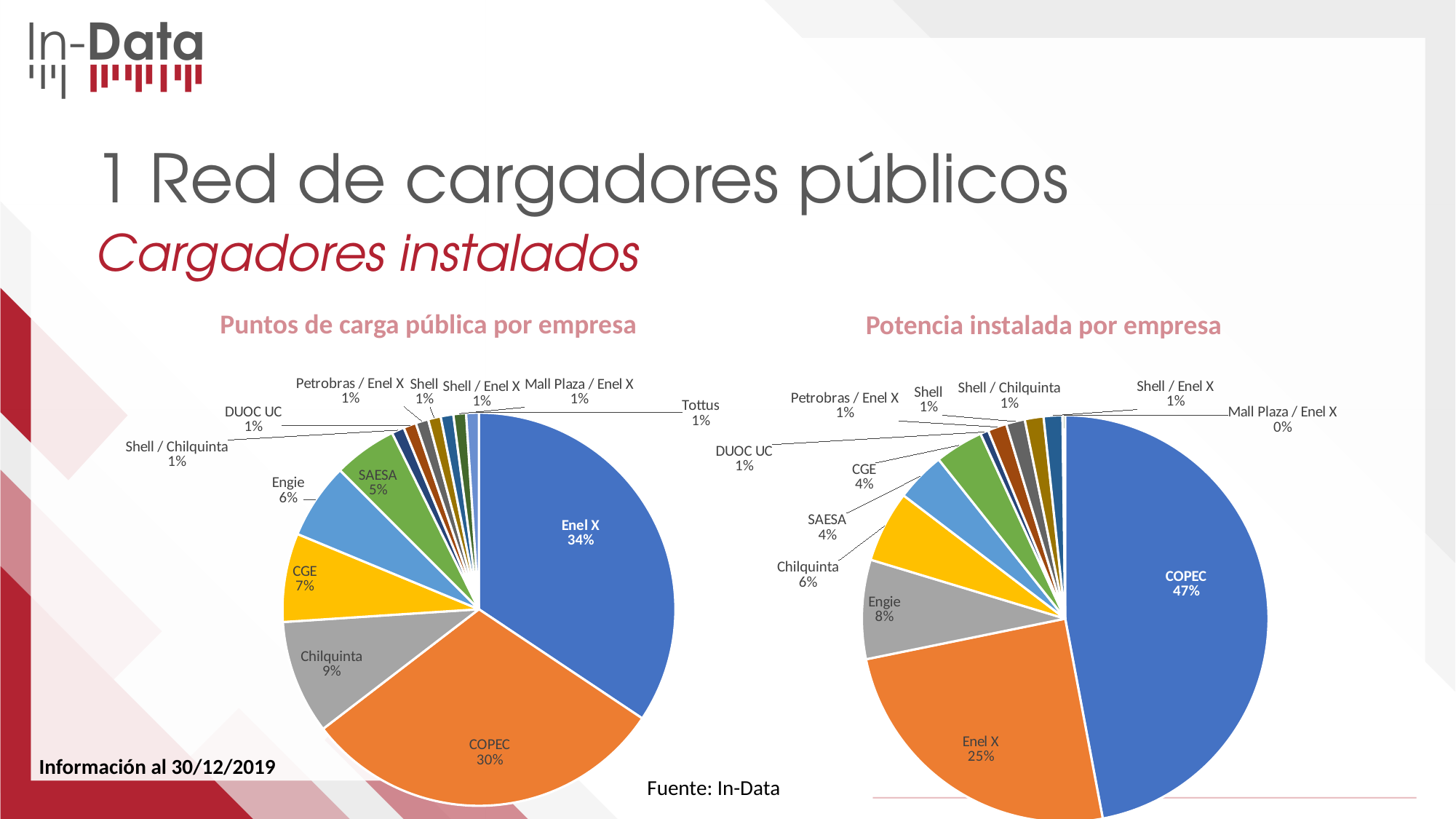

1 Red de cargadores públicos
Cargadores instalados
Puntos de carga pública por empresa
Potencia instalada por empresa

### Chart

| Category | Total |
|---|---|
| Enel X | 33.0 |
| COPEC | 29.0 |
| Chilquinta | 9.0 |
| CGE | 7.0 |
| Engie | 6.0 |
| SAESA | 5.0 |
| Shell / Chilquinta | 1.0 |
| DUOC UC | 1.0 |
| Petrobras / Enel X | 1.0 |
| Shell | 1.0 |
| Shell / Enel X | 1.0 |
| Mall Plaza / Enel X | 1.0 |
| Tottus | 1.0 |

### Chart

| Category | Total |
|---|---|
| COPEC | 1575.0 |
| Enel X | 829.0 |
| Engie | 264.0 |
| Chilquinta | 190.4 |
| SAESA | 132.0 |
| CGE | 129.0 |
| DUOC UC | 22.0 |
| Petrobras / Enel X | 50.0 |
| Shell | 50.0 |
| Shell / Chilquinta | 50.0 |
| Shell / Enel X | 50.0 |
| Mall Plaza / Enel X | 7.0 |
| Tottus | None |
Información al 30/12/2019
Fuente: In-Data